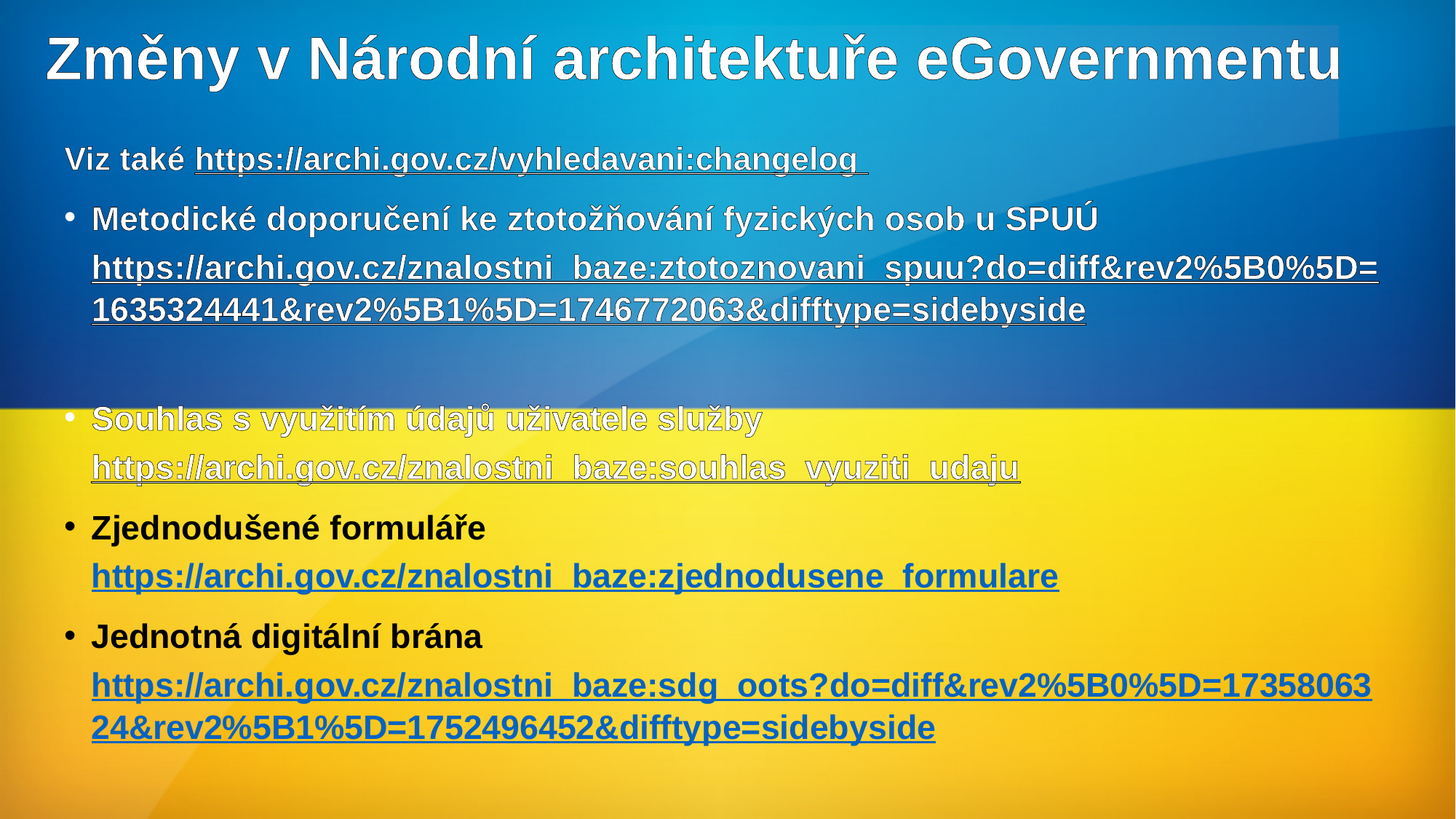

# Změny v Národní architektuře eGovernmentu
Viz také https://archi.gov.cz/vyhledavani:changelog
Metodické doporučení ke ztotožňování fyzických osob u SPUÚ https://archi.gov.cz/znalostni_baze:ztotoznovani_spuu?do=diff&rev2%5B0%5D=1635324441&rev2%5B1%5D=1746772063&difftype=sidebyside
Souhlas s využitím údajů uživatele služby https://archi.gov.cz/znalostni_baze:souhlas_vyuziti_udaju
Zjednodušené formuláře https://archi.gov.cz/znalostni_baze:zjednodusene_formulare
Jednotná digitální brána https://archi.gov.cz/znalostni_baze:sdg_oots?do=diff&rev2%5B0%5D=1735806324&rev2%5B1%5D=1752496452&difftype=sidebyside
Akreditace a atestace https://archi.gov.cz/znalostni_baze:akreditace_atestace